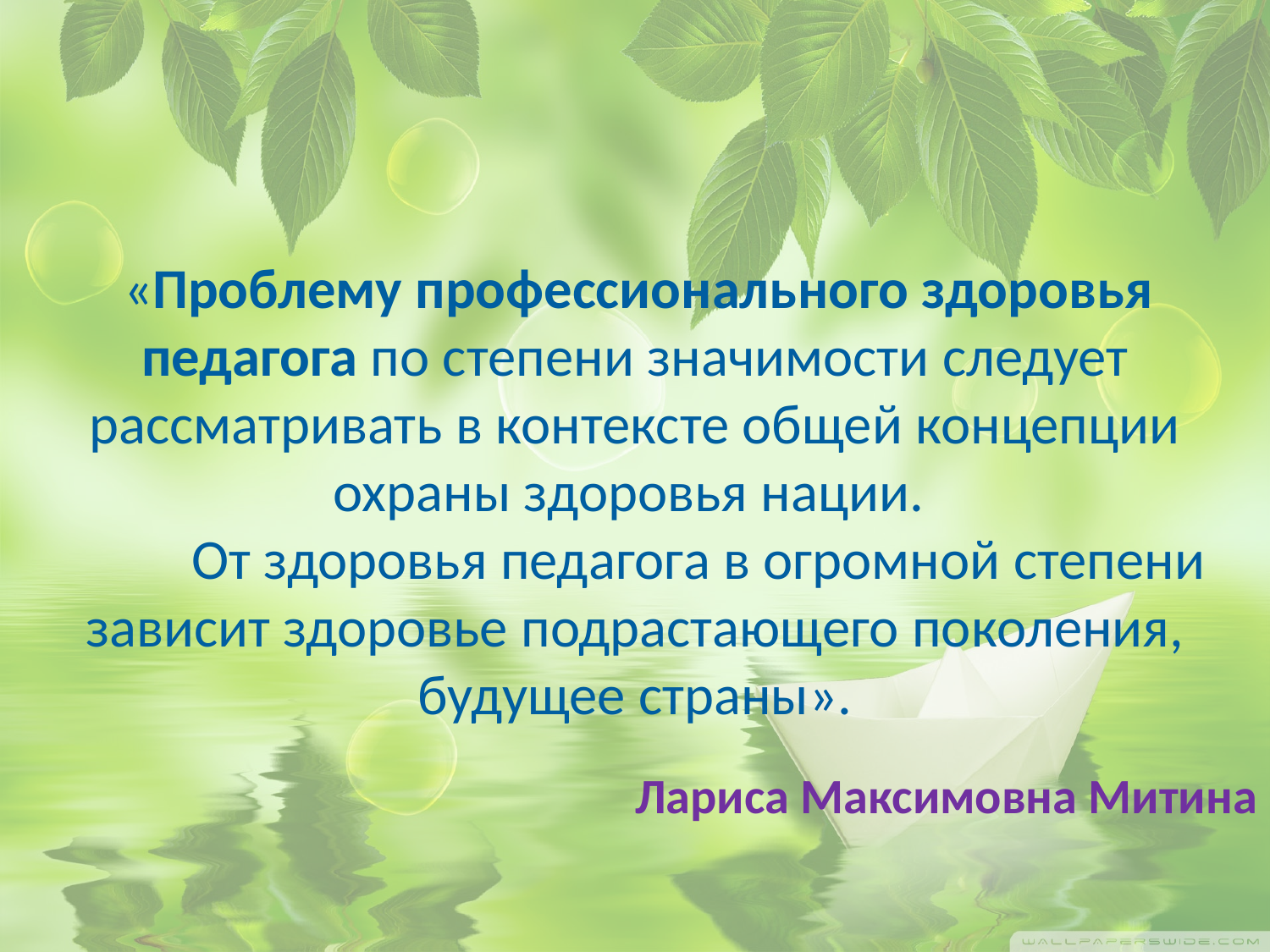

«Проблему профессионального здоровья педагога по степени значимости следует рассматривать в контексте общей концепции охраны здоровья нации.
	От здоровья педагога в огромной степени зависит здоровье подрастающего поколения, будущее страны».

Лариса Максимовна Митина